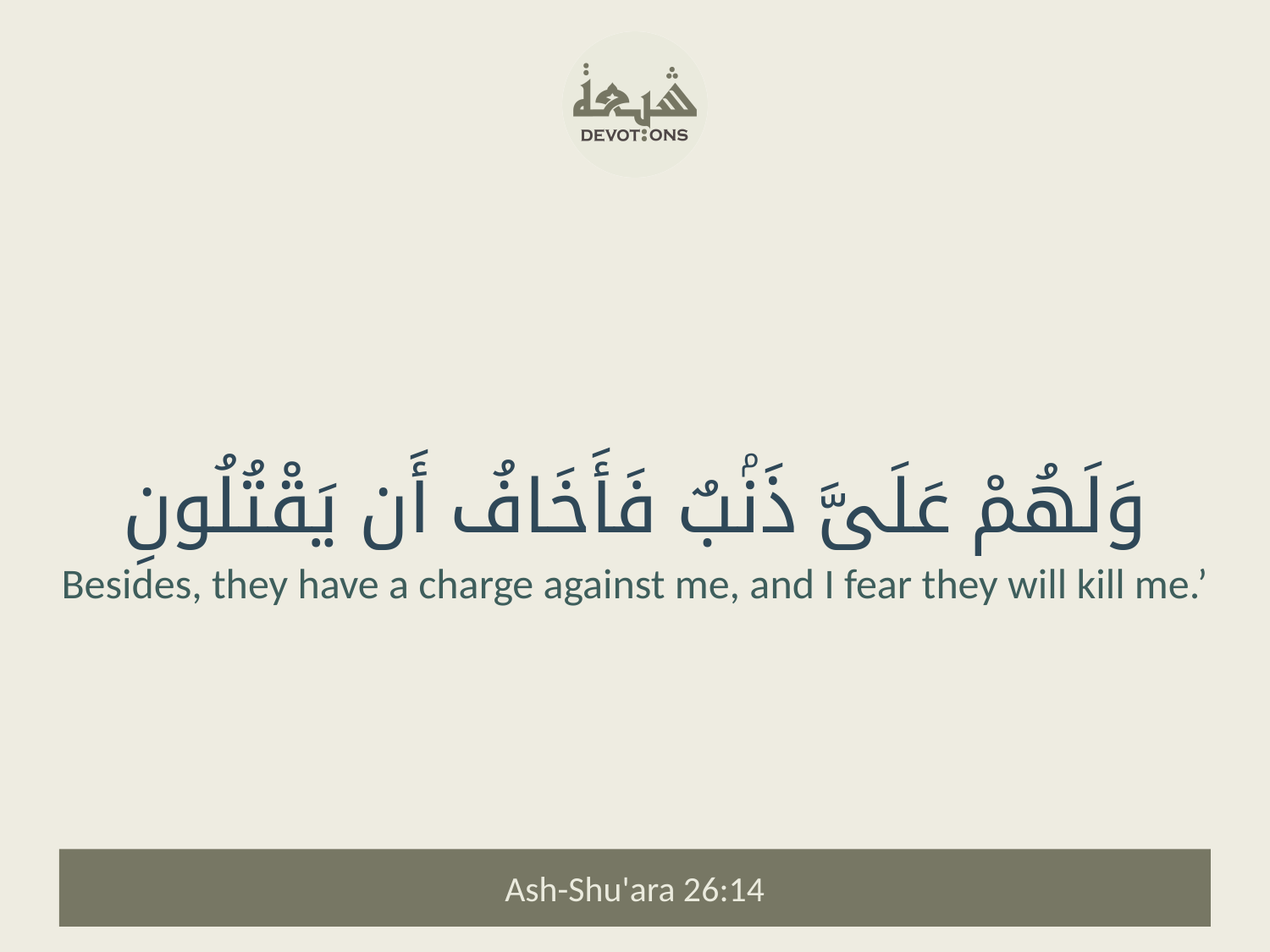

وَلَهُمْ عَلَىَّ ذَنۢبٌ فَأَخَافُ أَن يَقْتُلُونِ
Besides, they have a charge against me, and I fear they will kill me.’
Ash-Shu'ara 26:14